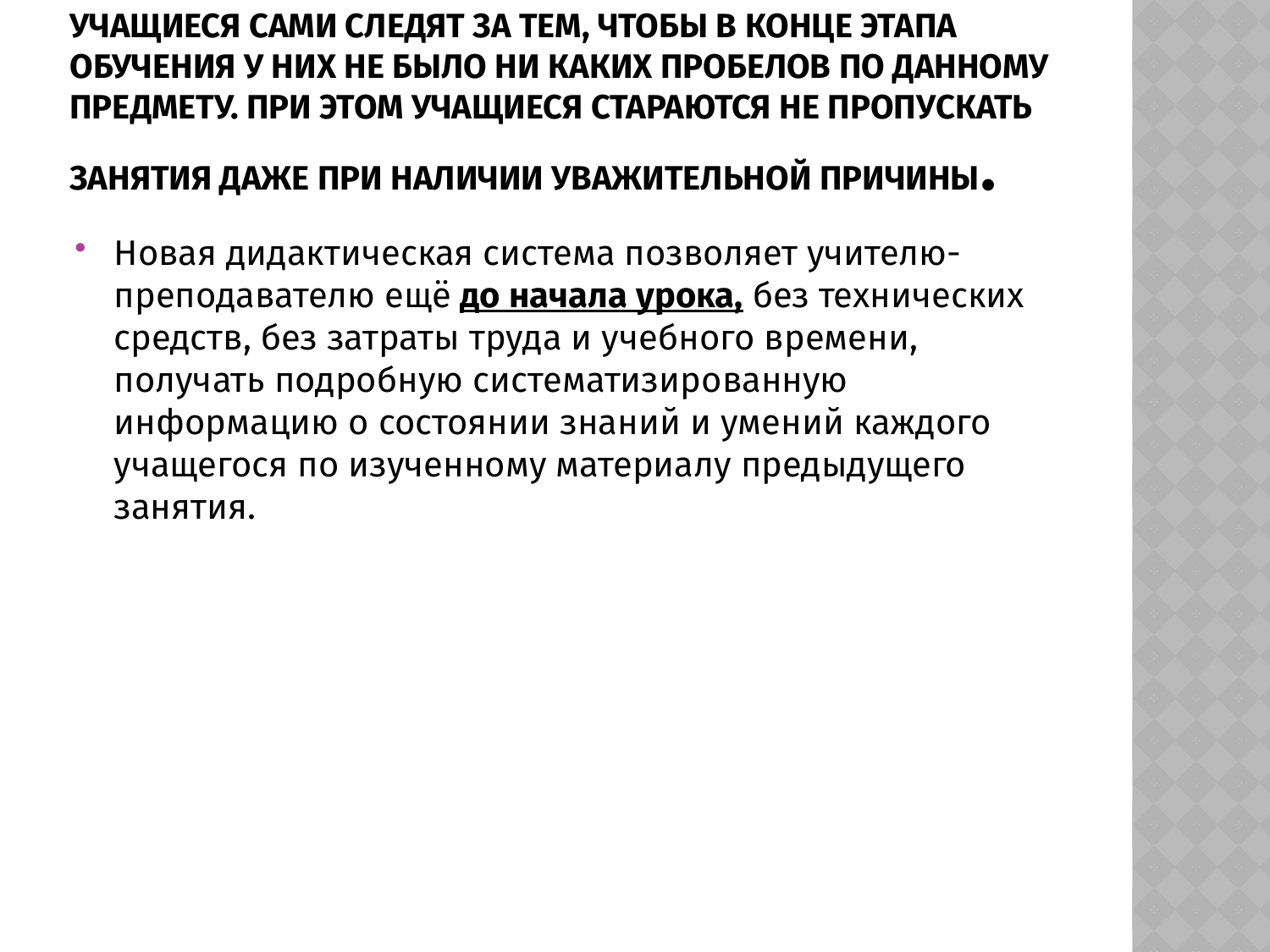

# Учащиеся сами следят за тем, чтобы в конце этапа обучения у них не было ни каких пробелов по данному предмету. При этом учащиеся стараются не пропускать занятия даже при наличии уважительной причины.
Новая дидактическая система позволяет учителю-преподавателю ещё до начала урока, без технических средств, без затраты труда и учебного времени,
получать подробную систематизированную информацию о состоянии знаний и умений каждого учащегося по изученному материалу предыдущего занятия.